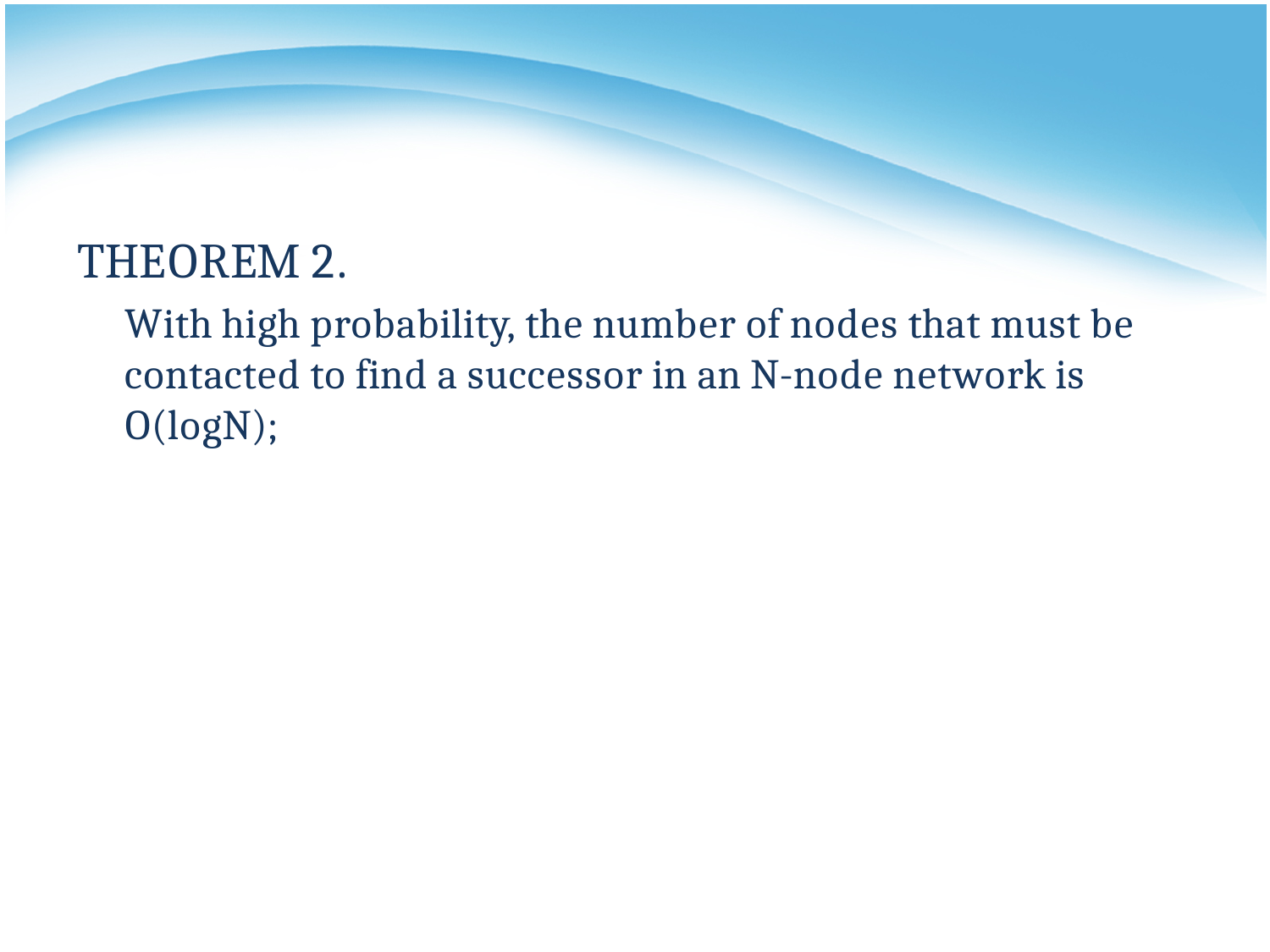

#
THEOREM 2.
	With high probability, the number of nodes that must be contacted to find a successor in an N-node network is O(logN);